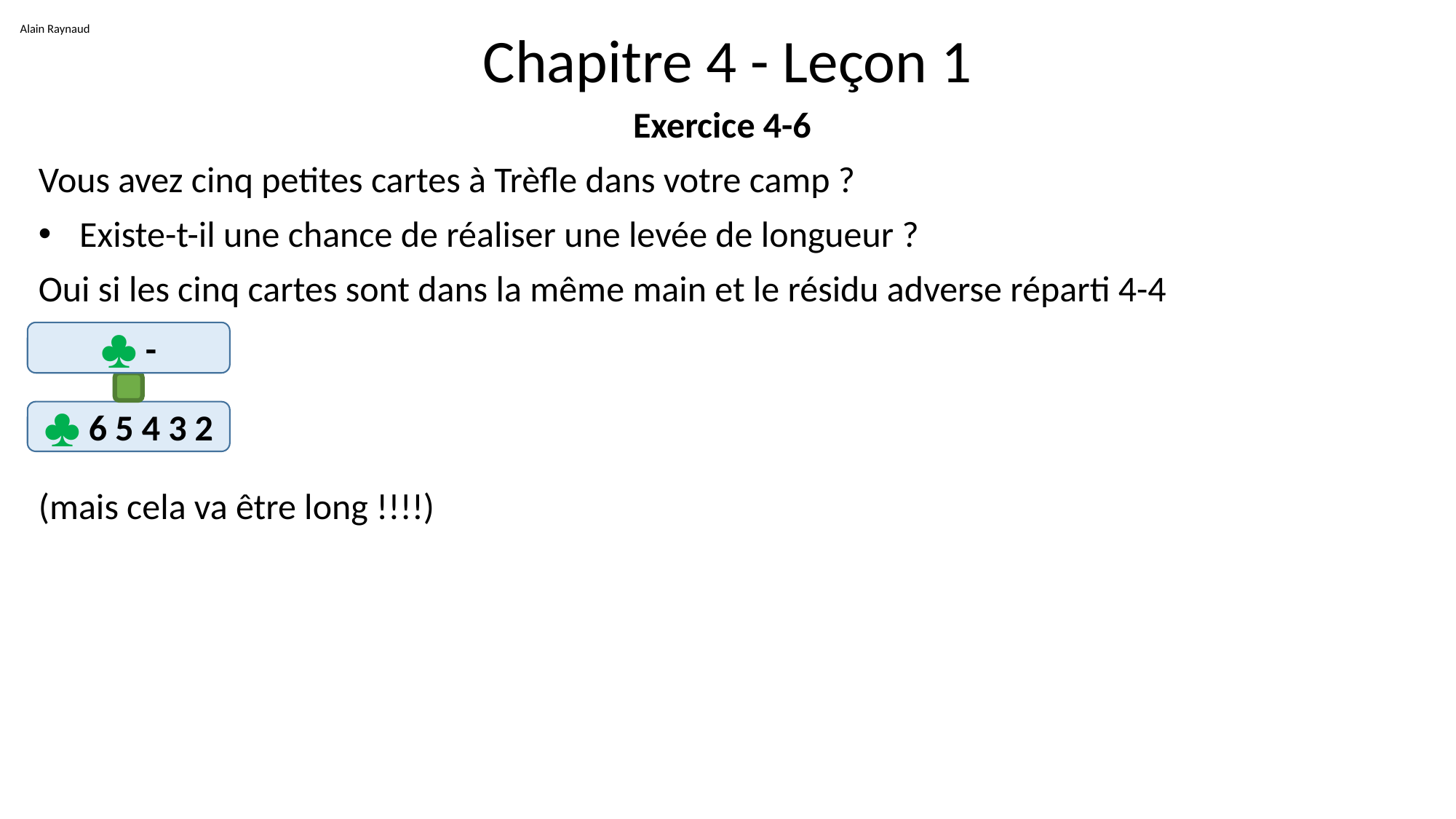

Alain Raynaud
# Chapitre 4 - Leçon 1
Exercice 4-6
Vous avez cinq petites cartes à Trèfle dans votre camp ?
Existe-t-il une chance de réaliser une levée de longueur ?
Oui si les cinq cartes sont dans la même main et le résidu adverse réparti 4-4

(mais cela va être long !!!!)
♣ -

♣ 6 5 4 3 2